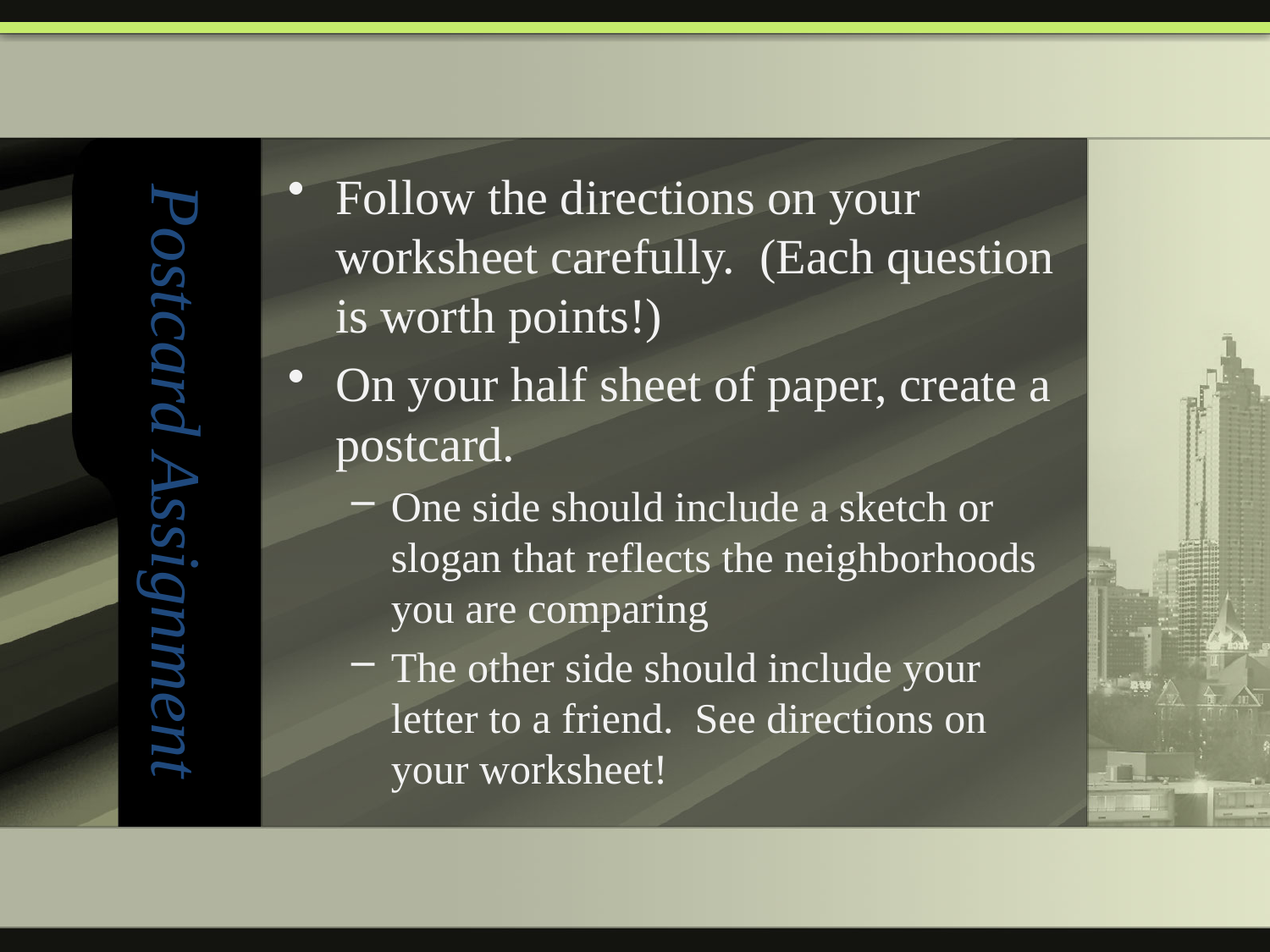

# Postcard Assignment
Follow the directions on your worksheet carefully.  (Each question is worth points!)
On your half sheet of paper, create a postcard.
One side should include a sketch or slogan that reflects the neighborhoods you are comparing
The other side should include your letter to a friend.  See directions on your worksheet!